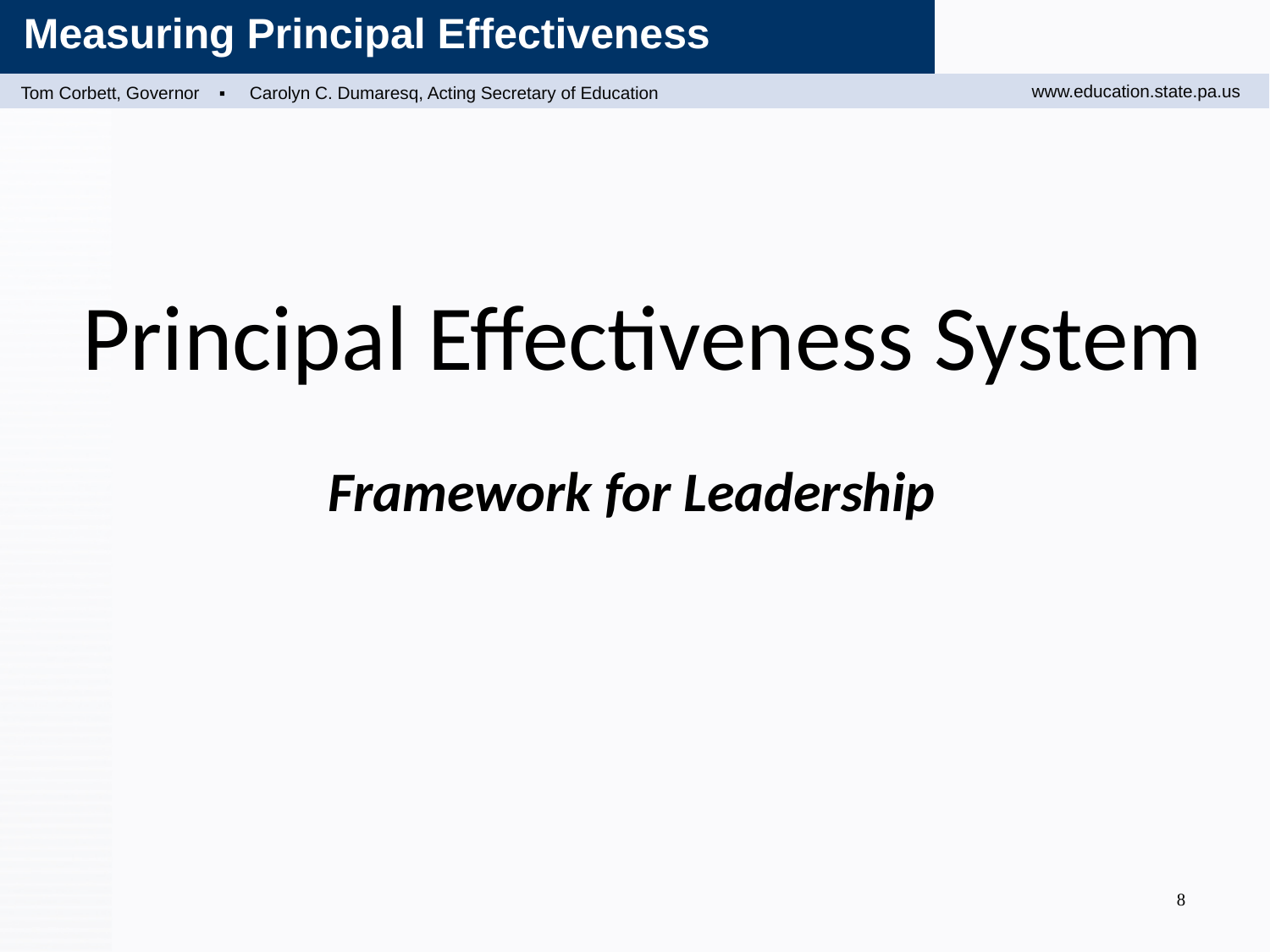

# Principal Effectiveness System Framework for Leadership
8